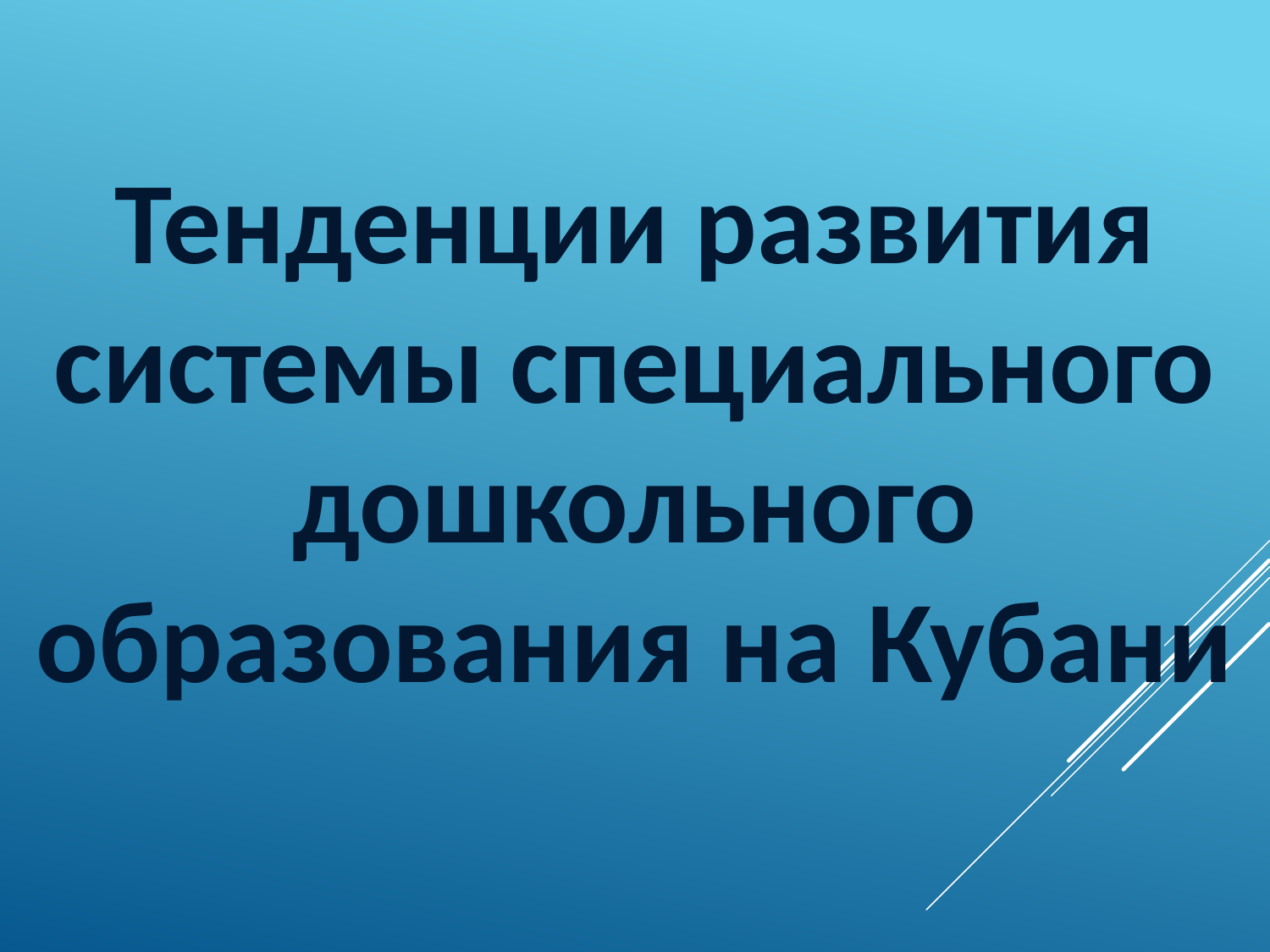

Тенденции развития системы специального дошкольного образования на Кубани